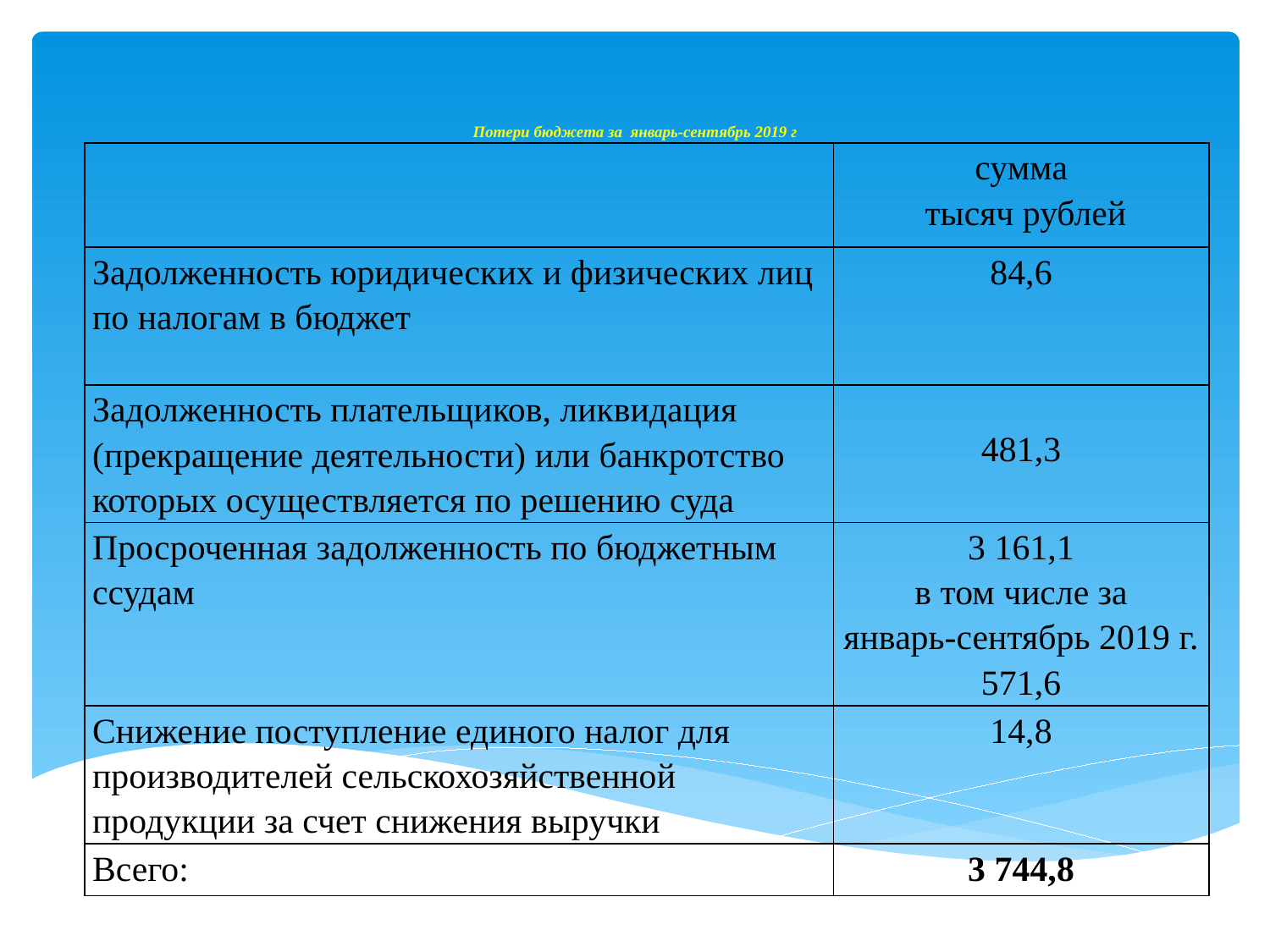

# Потери бюджета за  январь-сентябрь 2019 г
|  | сумма тысяч рублей |
| --- | --- |
| Задолженность юридических и физических лиц по налогам в бюджет | 84,6 |
| Задолженность плательщиков, ликвидация (прекращение деятельности) или банкротство которых осуществляется по решению суда | 481,3 |
| Просроченная задолженность по бюджетным ссудам | 3 161,1 в том числе за январь-сентябрь 2019 г. 571,6 |
| Снижение поступление единого налог для производителей сельскохозяйственной продукции за счет снижения выручки | 14,8 |
| Всего: | 3 744,8 |